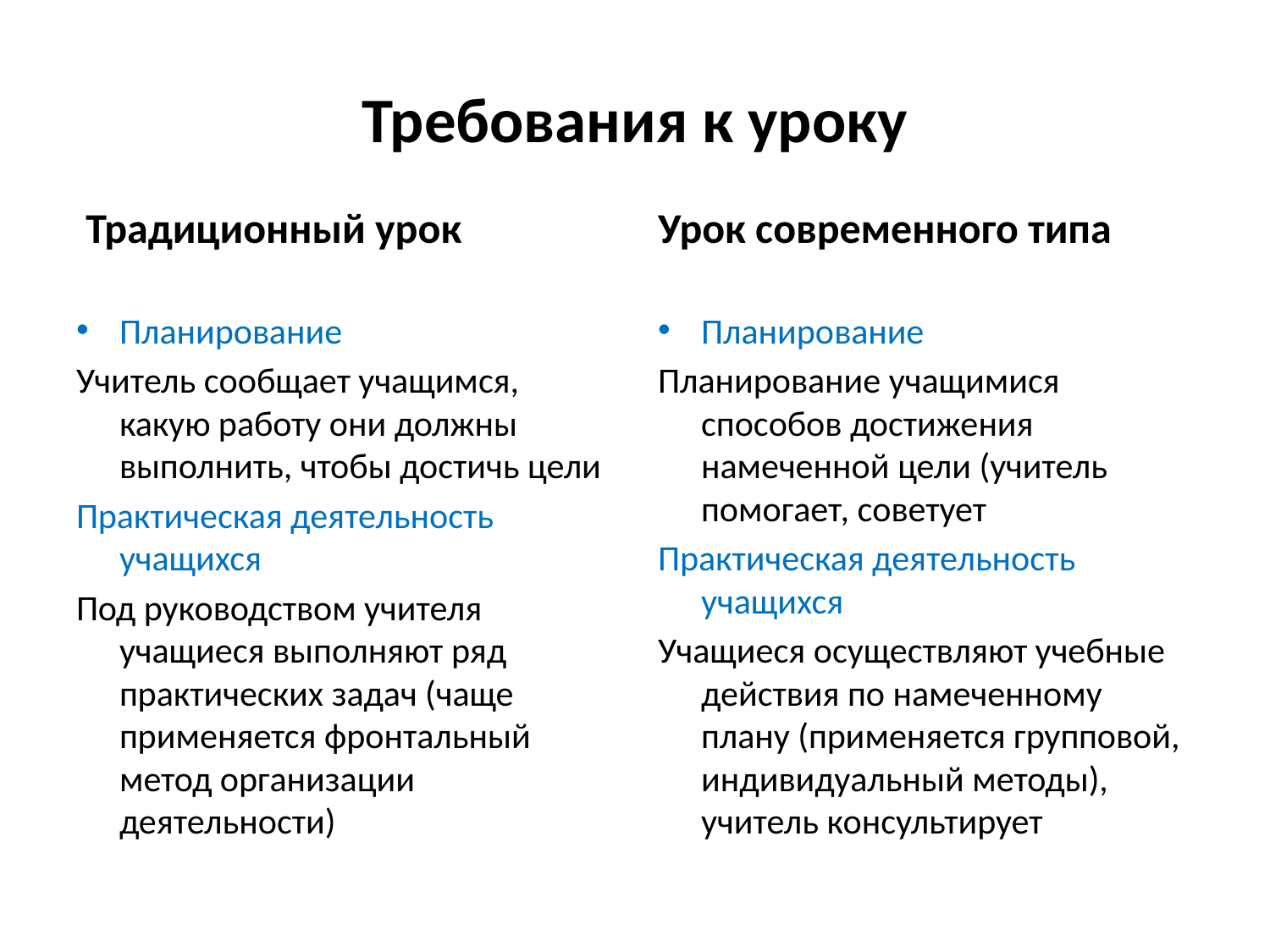

# Требования к уроку
 Традиционный урок
Урок современного типа
Планирование
Учитель сообщает учащимся, какую работу они должны выполнить, чтобы достичь цели
Практическая деятельность учащихся
Под руководством учителя учащиеся выполняют ряд практических задач (чаще применяется фронтальный метод организации деятельности)
Планирование
Планирование учащимися способов достижения намеченной цели (учитель помогает, советует
Практическая деятельность учащихся
Учащиеся осуществляют учебные действия по намеченному плану (применяется групповой, индивидуальный методы), учитель консультирует